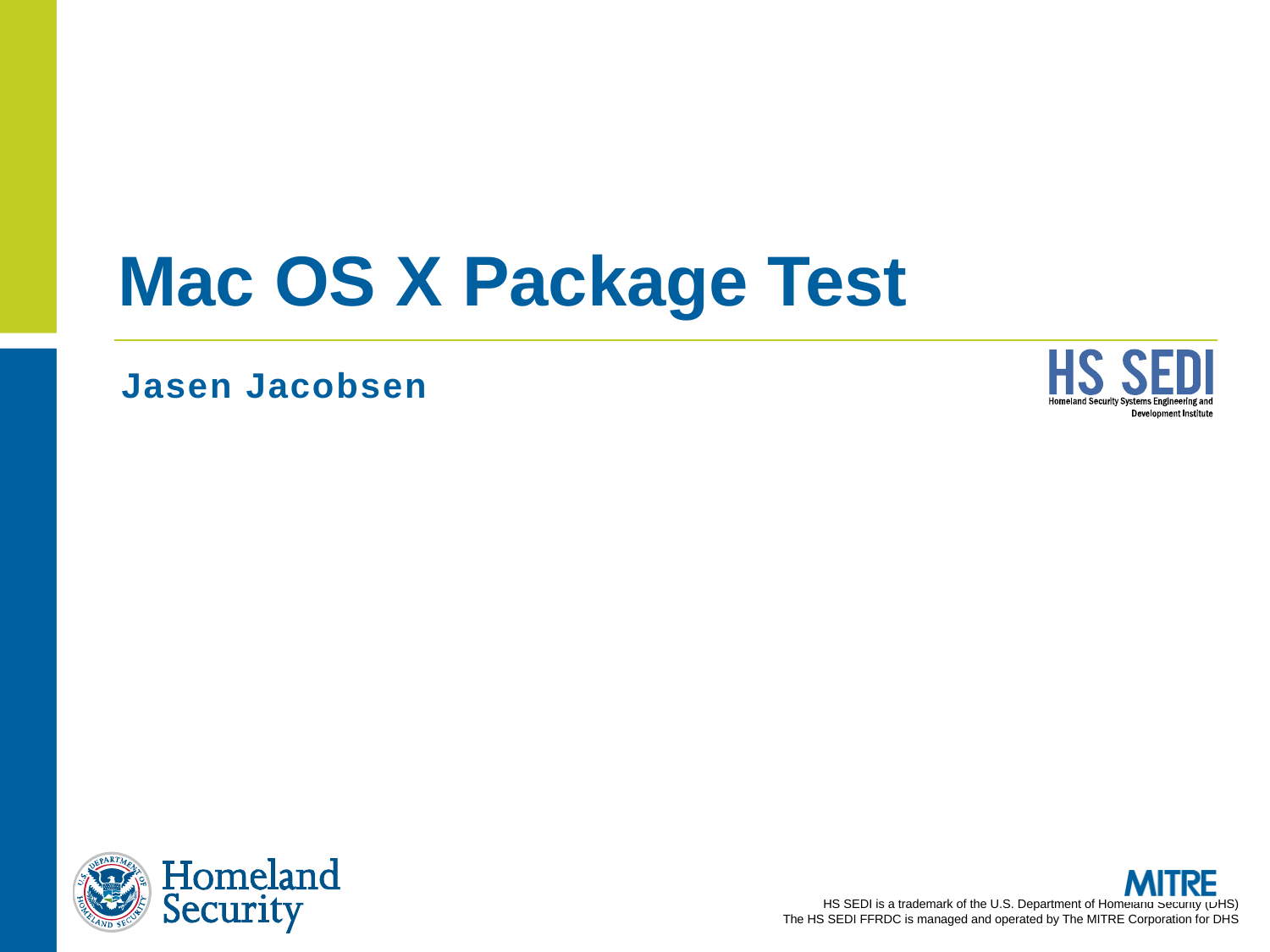

# Mac OS X Package Test
Jasen Jacobsen